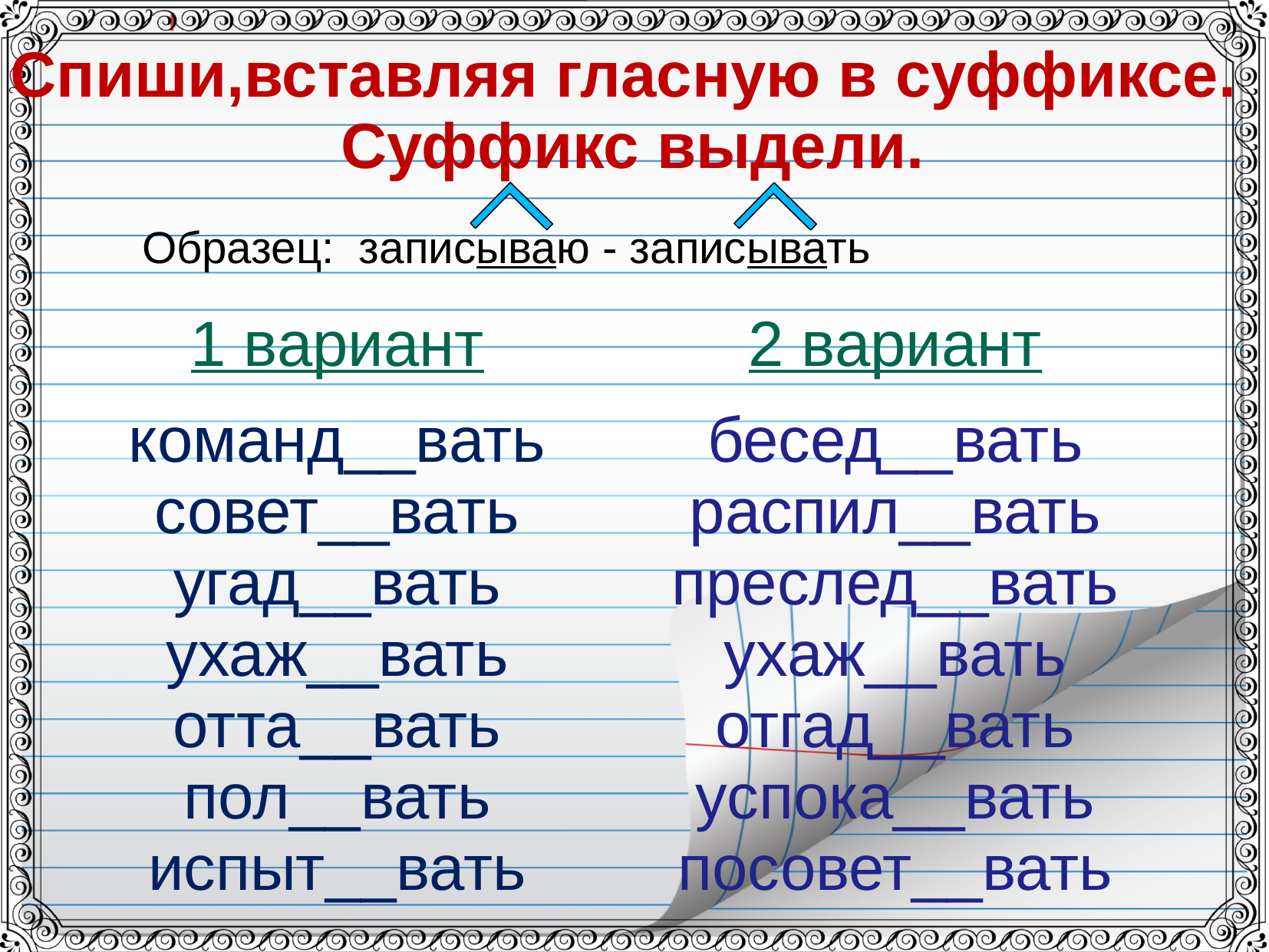

Спиши,вставляя гласную в суффиксе.
Суффикс выдели.

Образец:  записываю - записывать
1 вариант

команд__вать
совет__вать
угад__вать
ухаж__вать
отта__вать
пол__вать
испыт__вать
2 вариант

бесед__вать
распил__вать
преслед__вать
ухаж__вать
отгад__вать
успока__вать
посовет__вать